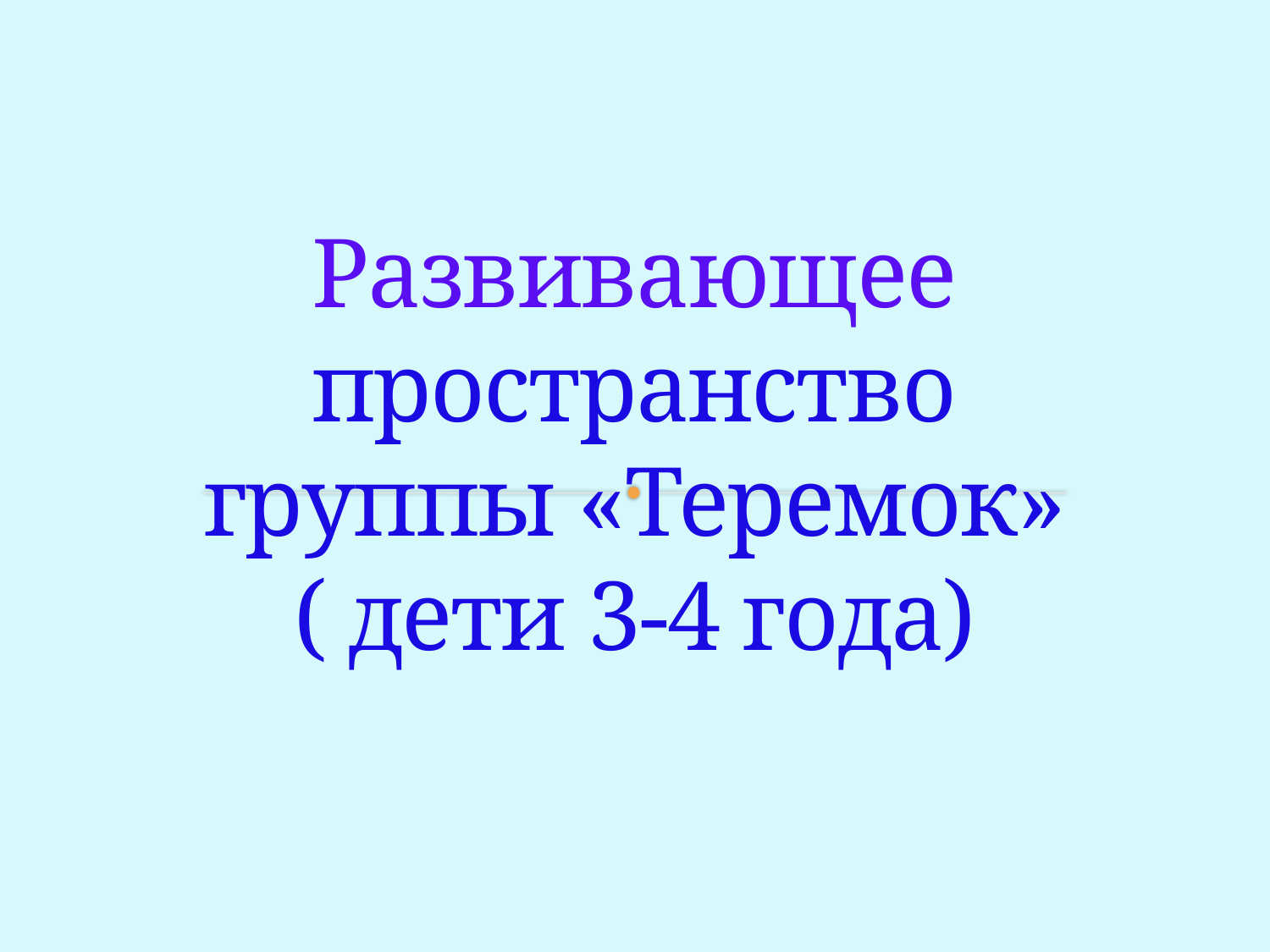

# Развивающее пространство группы «Теремок» ( дети 3-4 года)